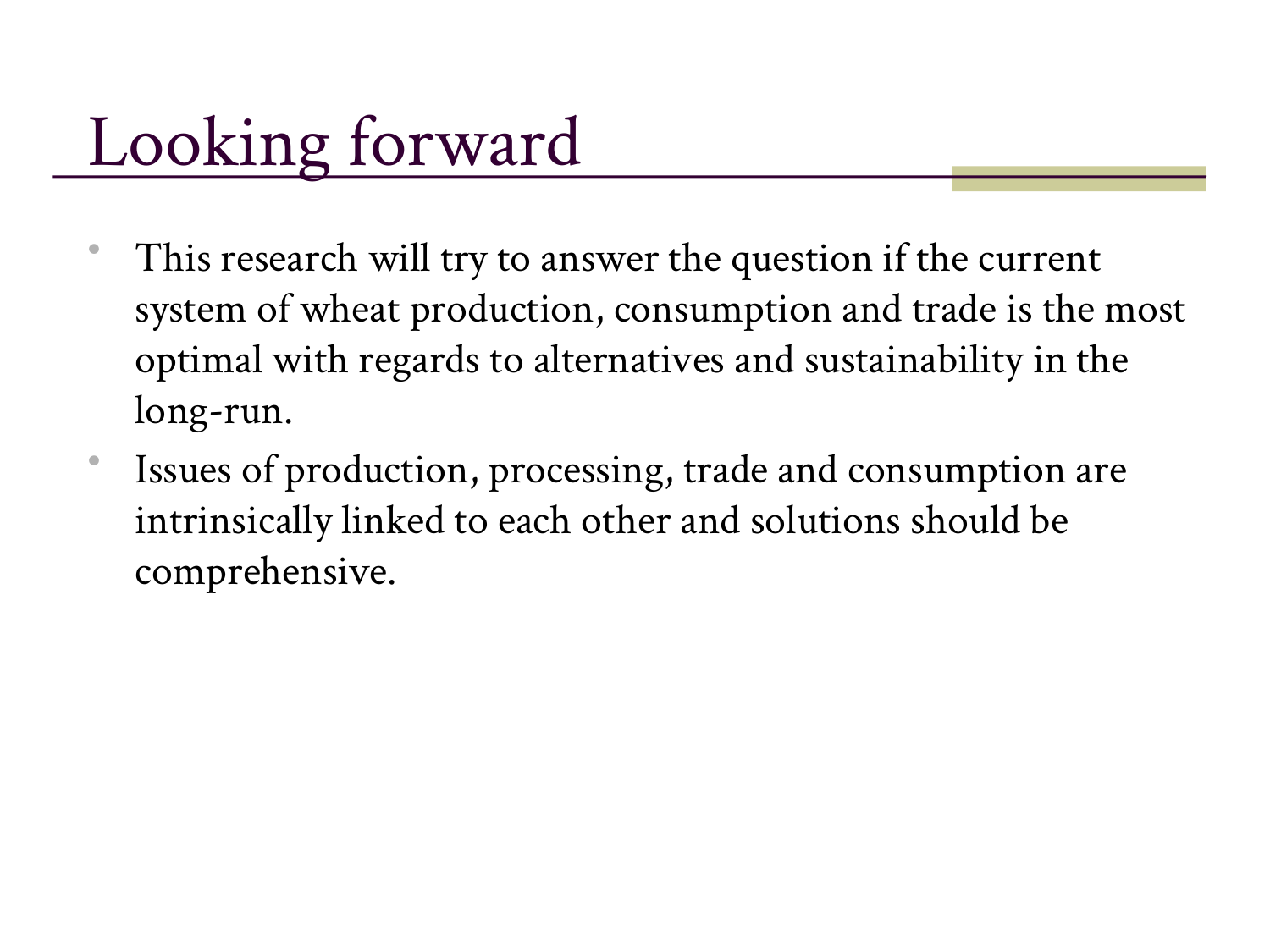

# Looking forward
This research will try to answer the question if the current system of wheat production, consumption and trade is the most optimal with regards to alternatives and sustainability in the long-run.
Issues of production, processing, trade and consumption are intrinsically linked to each other and solutions should be comprehensive.